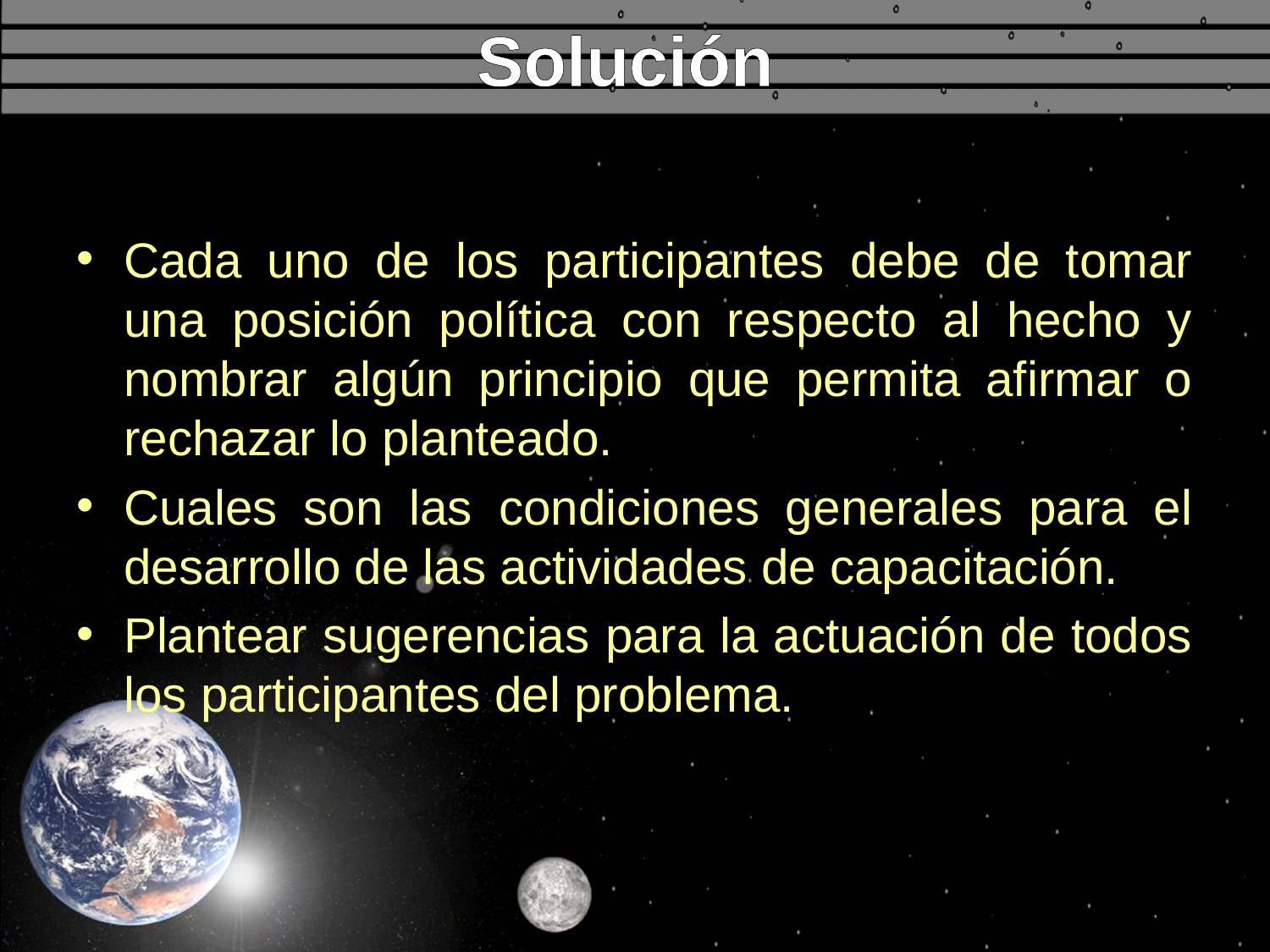

# Solución
Cada uno de los participantes debe de tomar una posición política con respecto al hecho y nombrar algún principio que permita afirmar o rechazar lo planteado.
Cuales son las condiciones generales para el desarrollo de las actividades de capacitación.
Plantear sugerencias para la actuación de todos los participantes del problema.